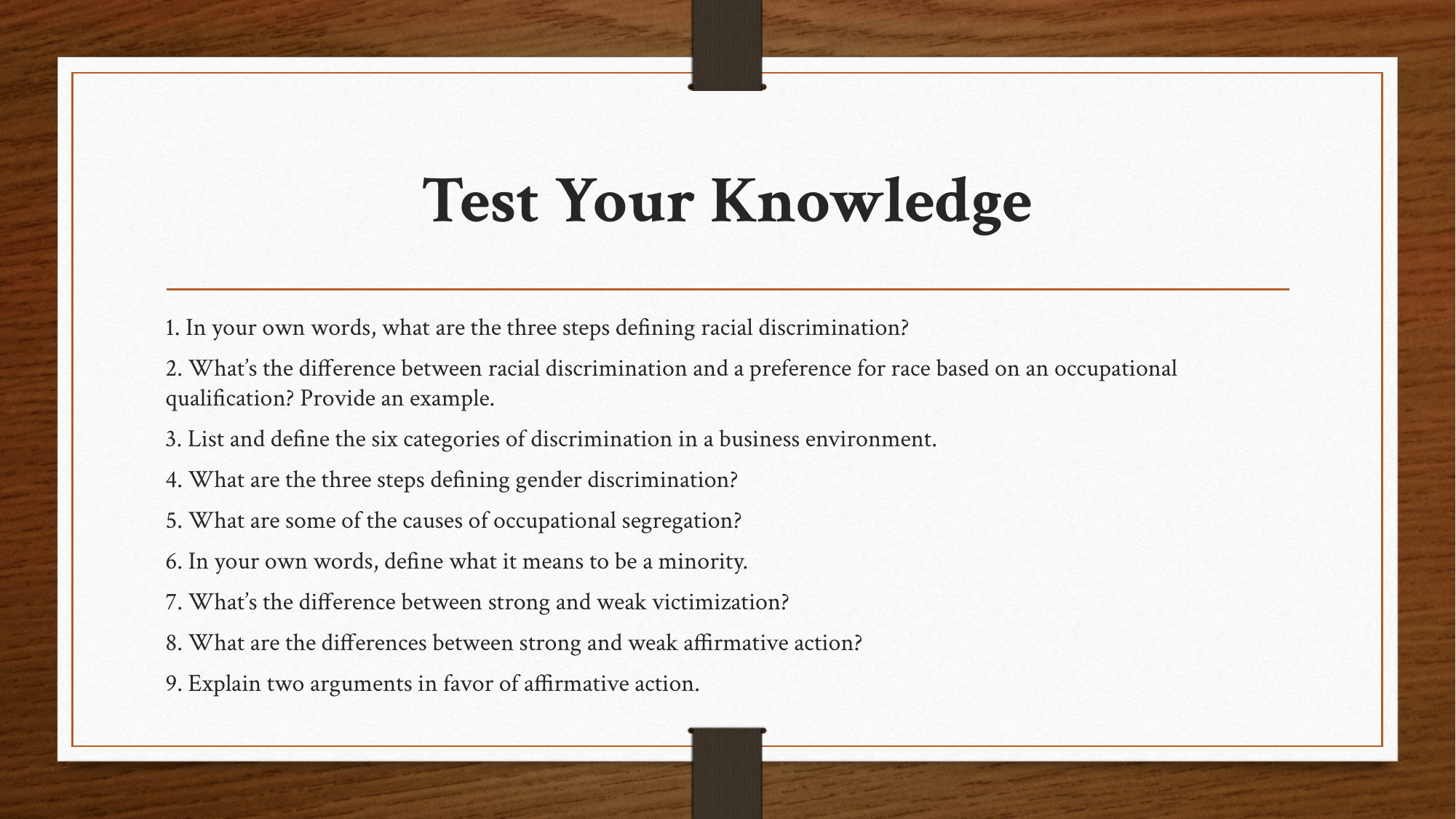

# Test Your Knowledge
1. In your own words, what are the three steps defining racial discrimination?
2. What’s the difference between racial discrimination and a preference for race based on an occupational qualification? Provide an example.
3. List and define the six categories of discrimination in a business environment.
4. What are the three steps defining gender discrimination?
5. What are some of the causes of occupational segregation?
6. In your own words, define what it means to be a minority.
7. What’s the difference between strong and weak victimization?
8. What are the differences between strong and weak affirmative action?
9. Explain two arguments in favor of affirmative action.